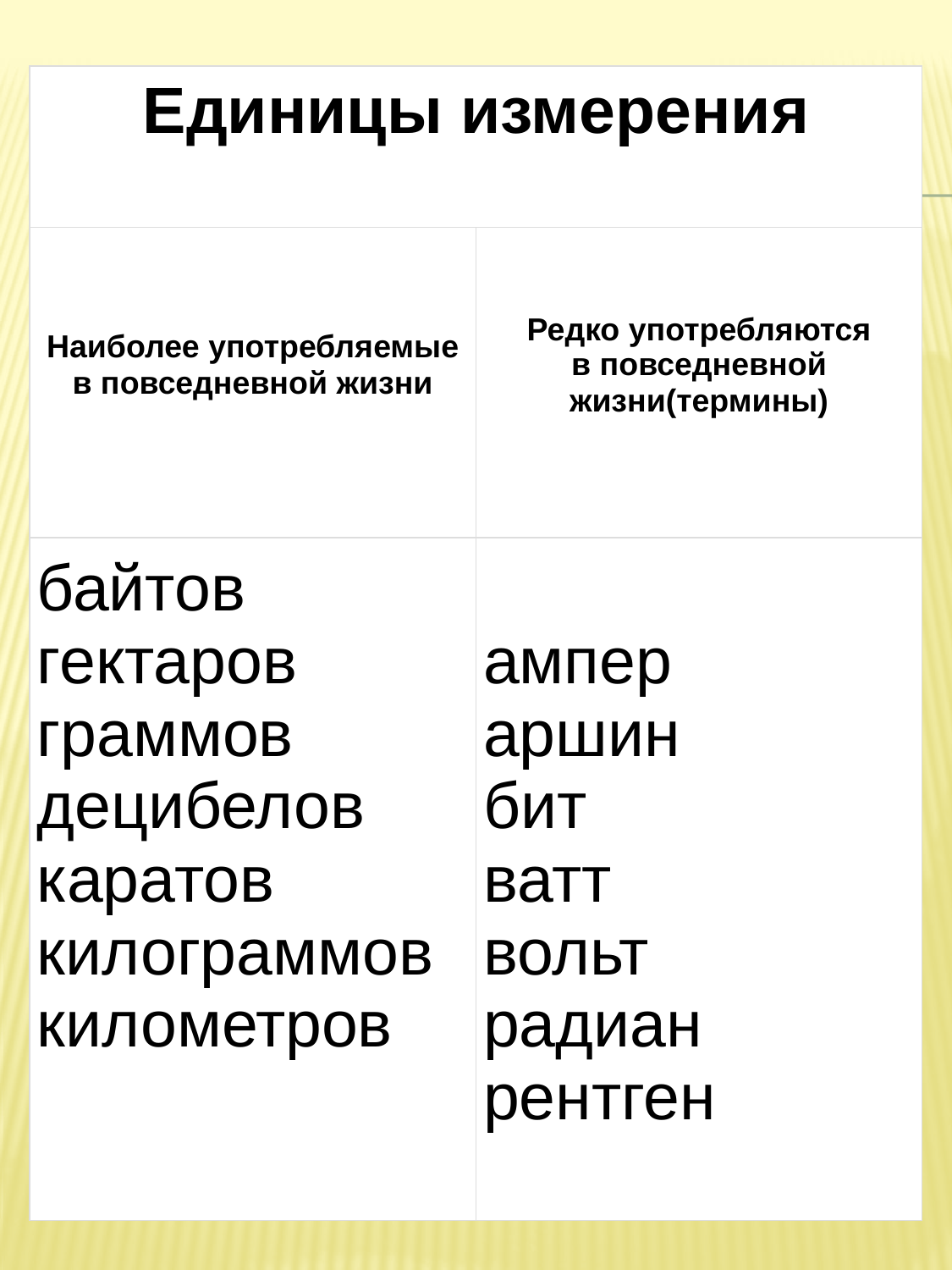

| Единицы измерения |  |
| --- | --- |
| Наиболее употребляемые в повседневной жизни | Редко употребляются в повседневной жизни(термины) |
| байтов гектаров граммов децибелов каратов килограммов километров | ампер аршин бит ватт вольт радиан рентген |